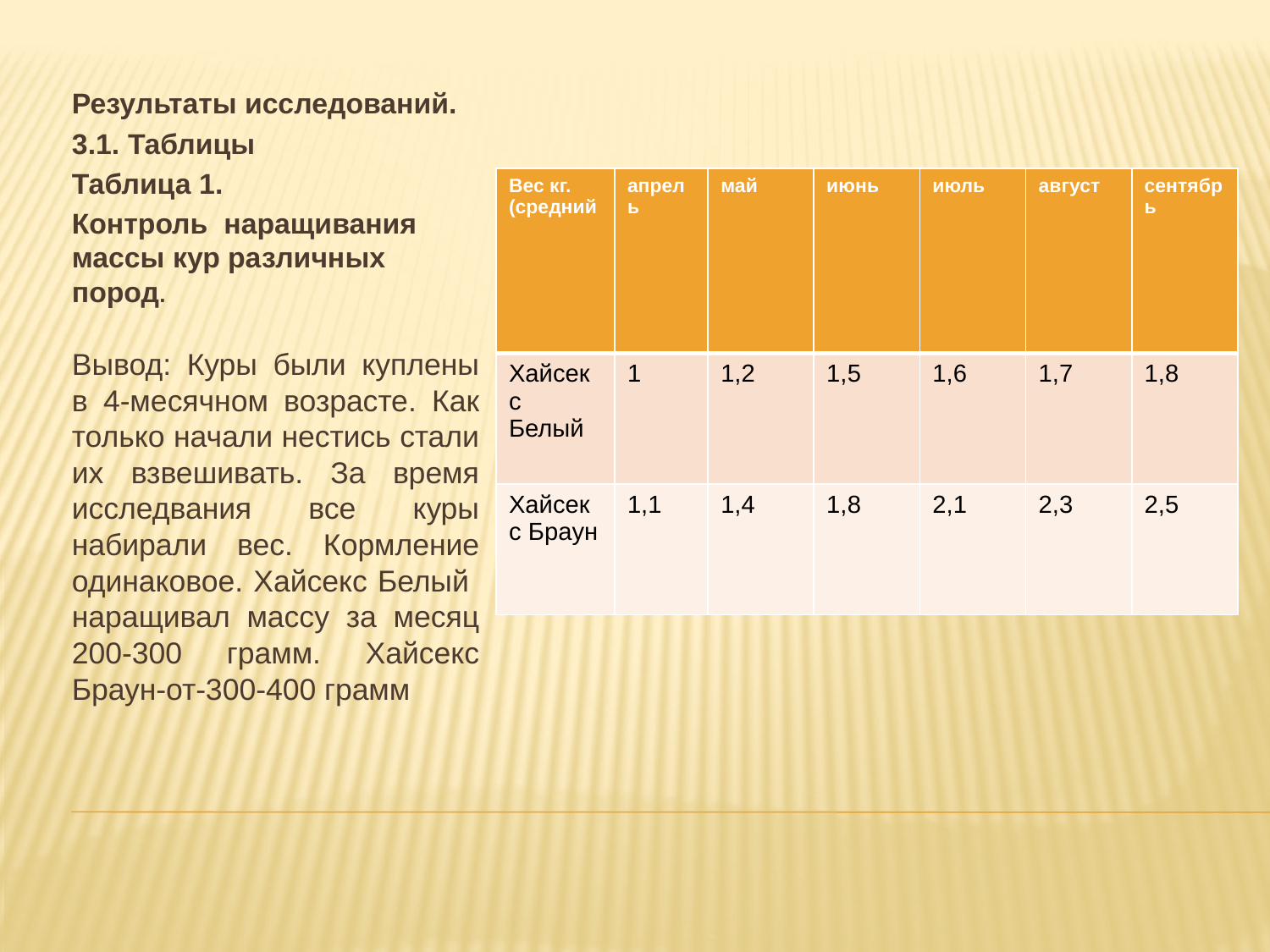

Результаты исследований.
3.1. Таблицы
Таблица 1.
Контроль  наращивания массы кур различных пород.

Вывод: Куры были куплены в 4-месячном возрасте. Как только начали нестись стали их взвешивать. За время исследвания все куры набирали вес. Кормление одинаковое. Хайсекс Белый  наращивал массу за месяц 200-300 грамм. Хайсекс Браун-от-300-400 грамм
| Вес кг. (средний | апрель | май | июнь | июль | август | сентябрь |
| --- | --- | --- | --- | --- | --- | --- |
| Хайсекс Белый | 1 | 1,2 | 1,5 | 1,6 | 1,7 | 1,8 |
| Хайсекс Браун | 1,1 | 1,4 | 1,8 | 2,1 | 2,3 | 2,5 |
#